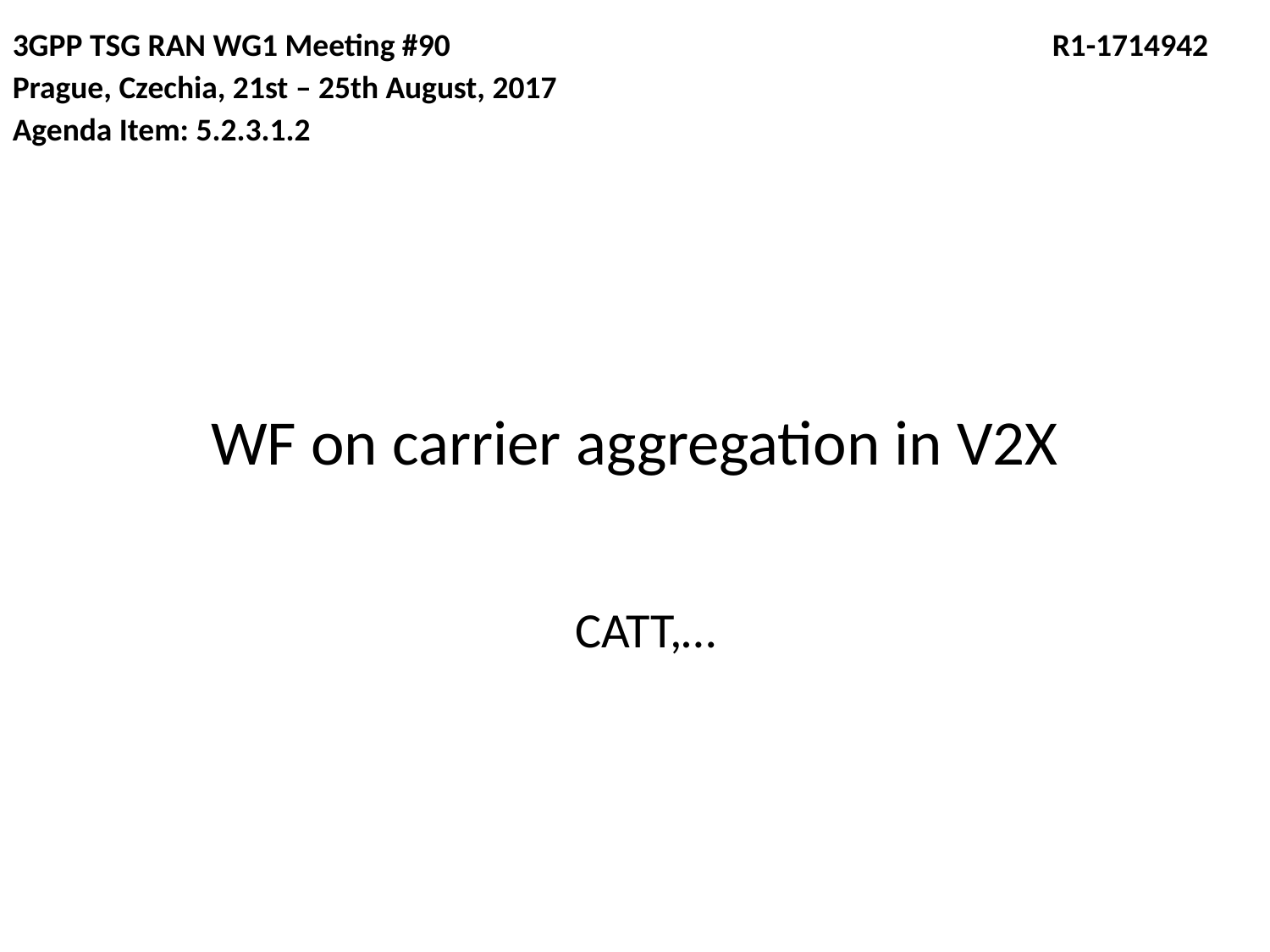

3GPP TSG RAN WG1 Meeting #90				                     R1-1714942
Prague, Czechia, 21st – 25th August, 2017
Agenda Item: 5.2.3.1.2
# WF on carrier aggregation in V2X
CATT,…